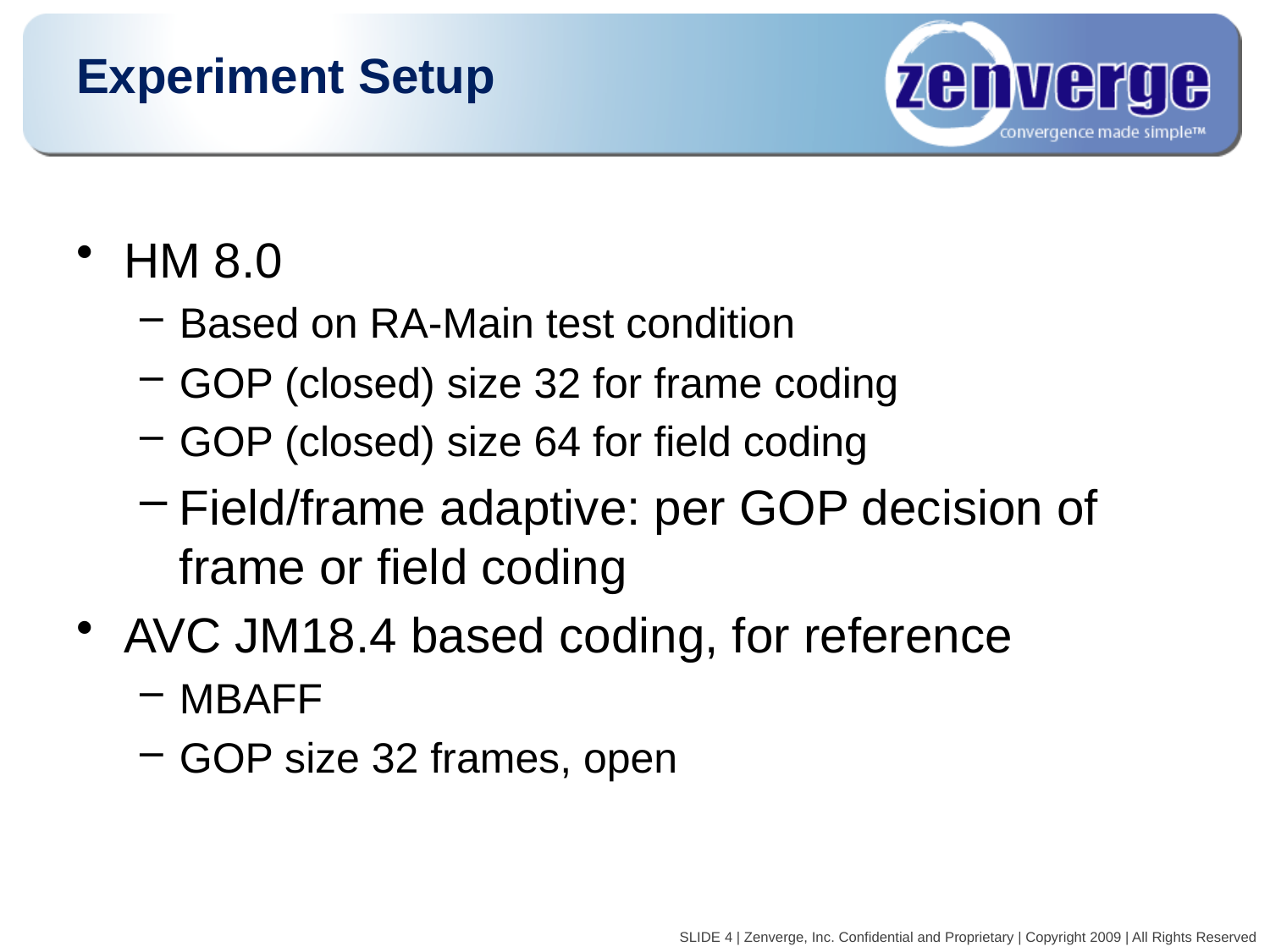

# Experiment Setup
HM 8.0
Based on RA-Main test condition
GOP (closed) size 32 for frame coding
GOP (closed) size 64 for field coding
Field/frame adaptive: per GOP decision of frame or field coding
AVC JM18.4 based coding, for reference
MBAFF
GOP size 32 frames, open